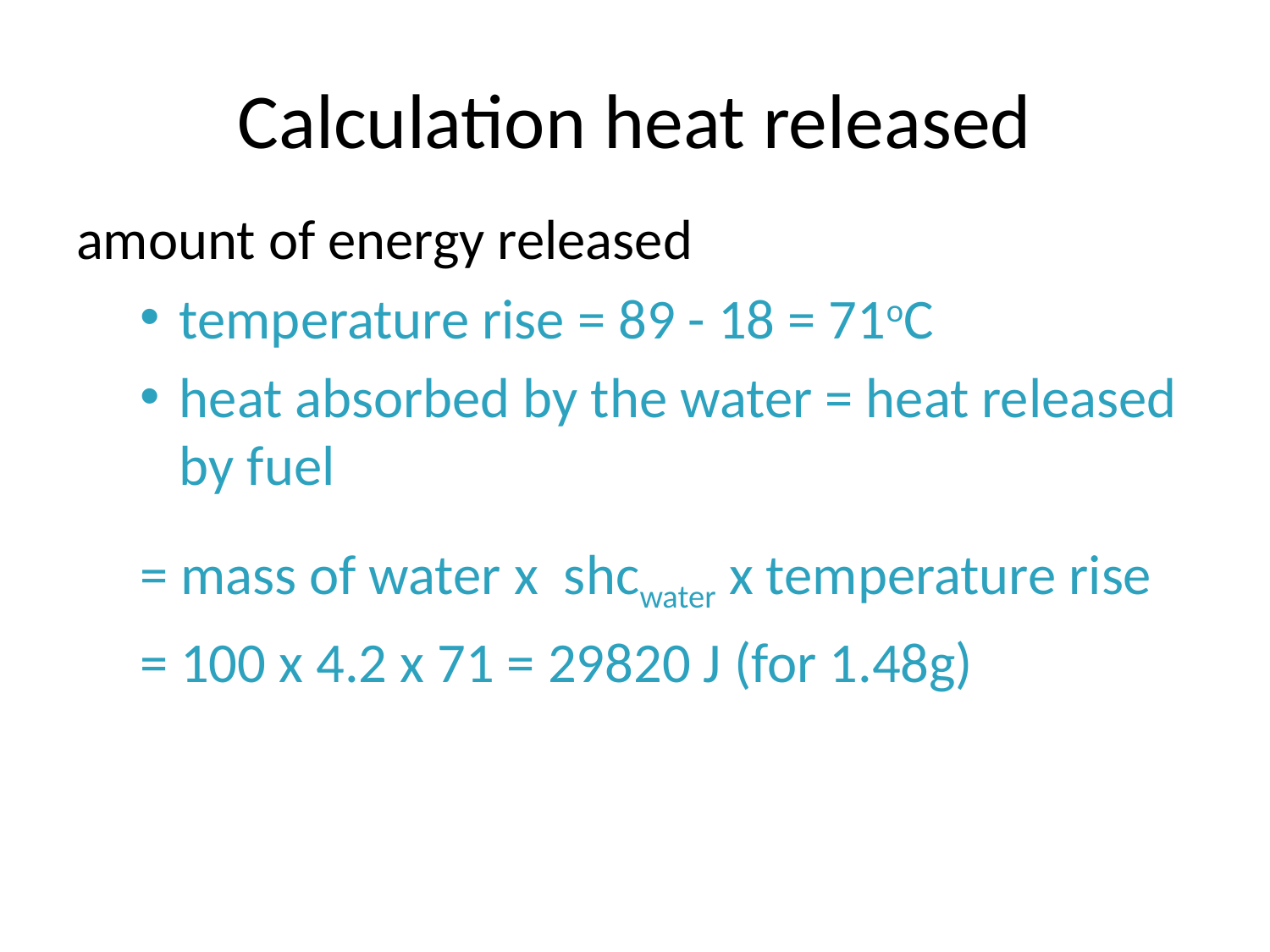

# Calculation heat released
amount of energy released
temperature rise = 89 - 18 = 71oC
heat absorbed by the water = heat released by fuel

= mass of water x  shcwater x temperature rise
= 100 x 4.2 x 71 = 29820 J (for 1.48g)